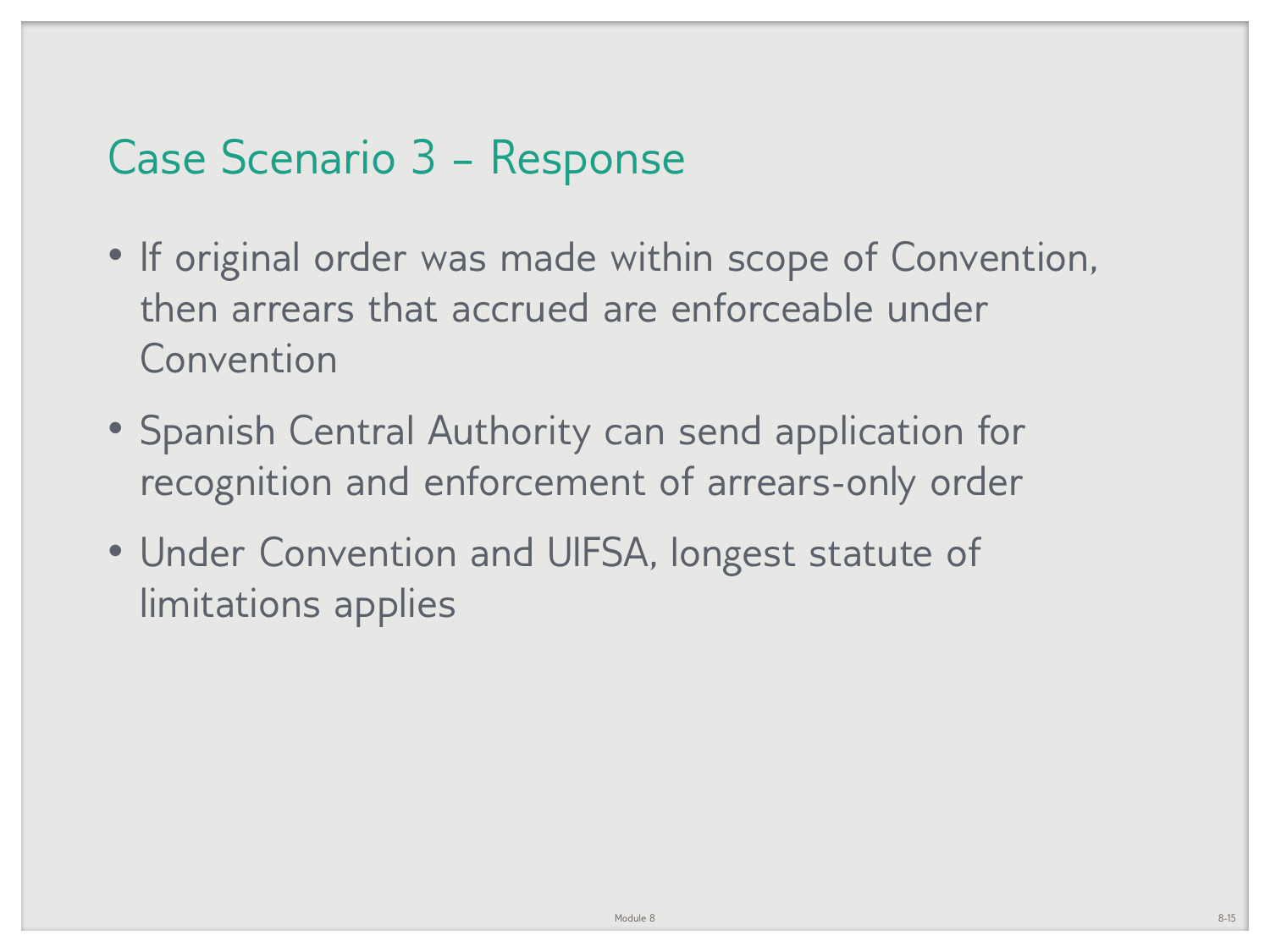

# Case Scenario 3 – Response
If original order was made within scope of Convention, then arrears that accrued are enforceable under Convention
Spanish Central Authority can send application for recognition and enforcement of arrears-only order
Under Convention and UIFSA, longest statute of limitations applies
Module 8
8-15